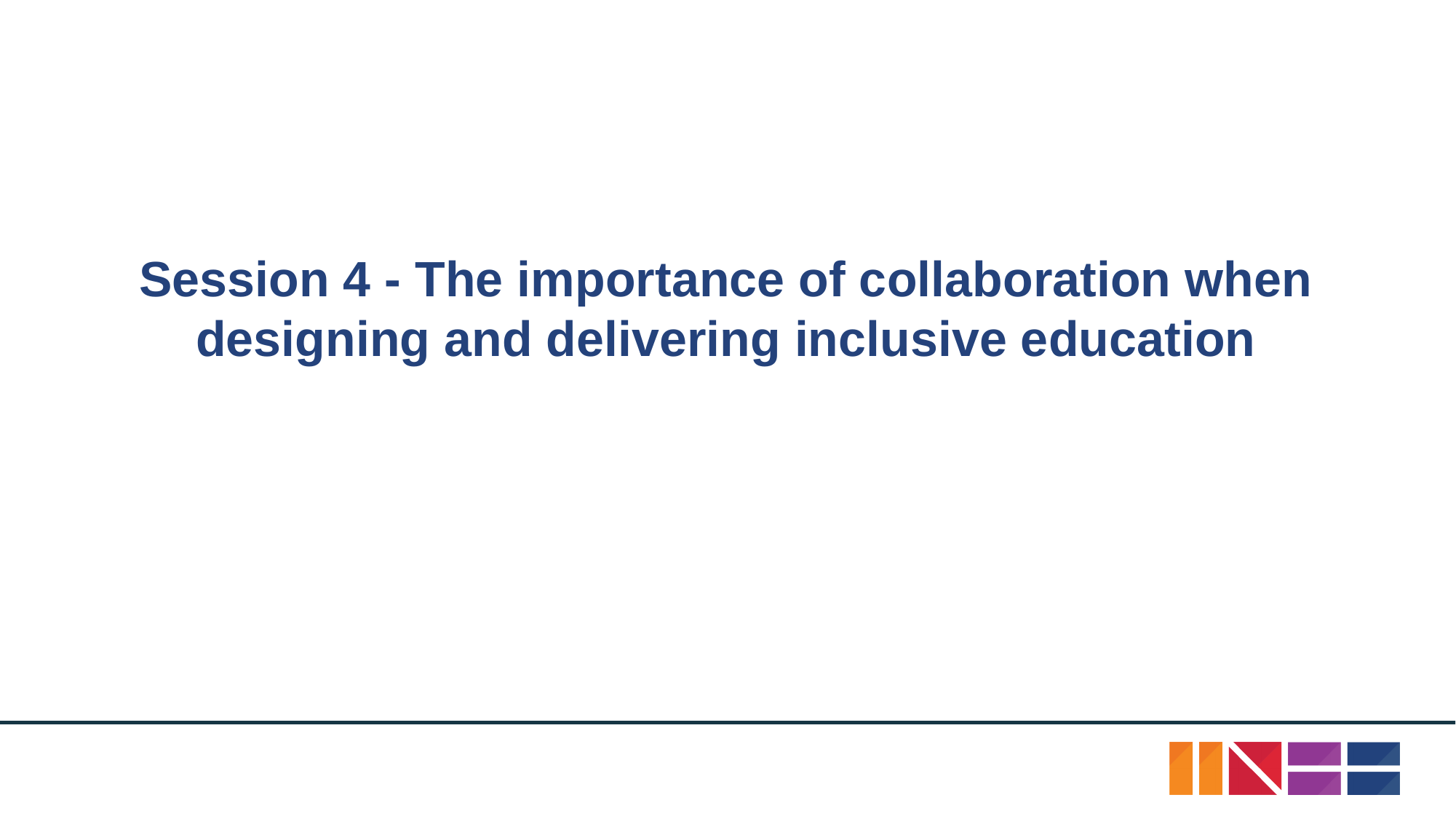

# Session 4 - The importance of collaboration when designing and delivering inclusive education